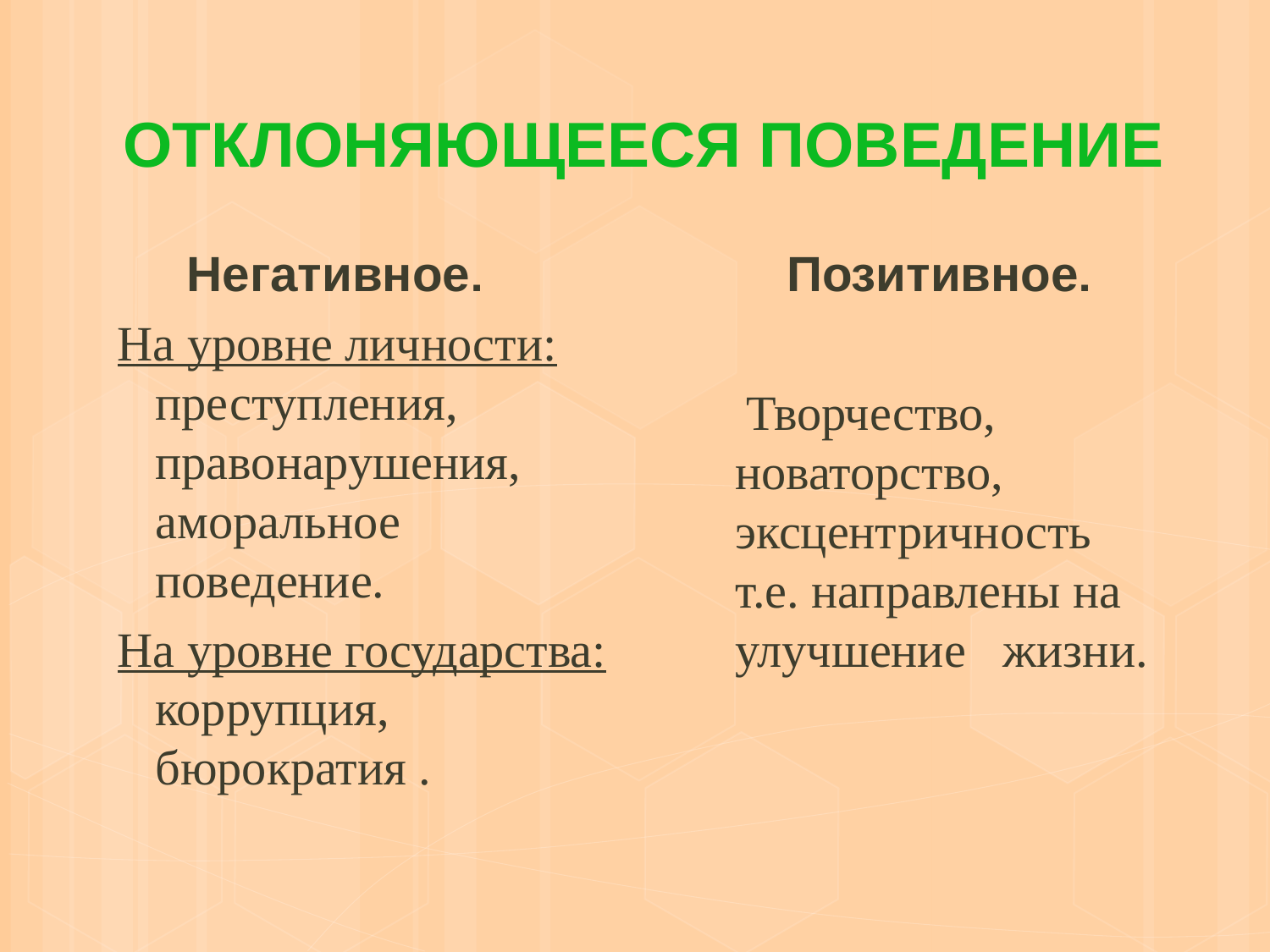

# ОТКЛОНЯЮЩЕЕСЯ ПОВЕДЕНИЕ
       Негативное.
На уровне личности: преступления, правонарушения, аморальное поведение.
На уровне государства: коррупция,  бюрократия .
         Позитивное.

     Творчество,  новаторство,  эксцентричность т.е. направлены на  улучшение   жизни.